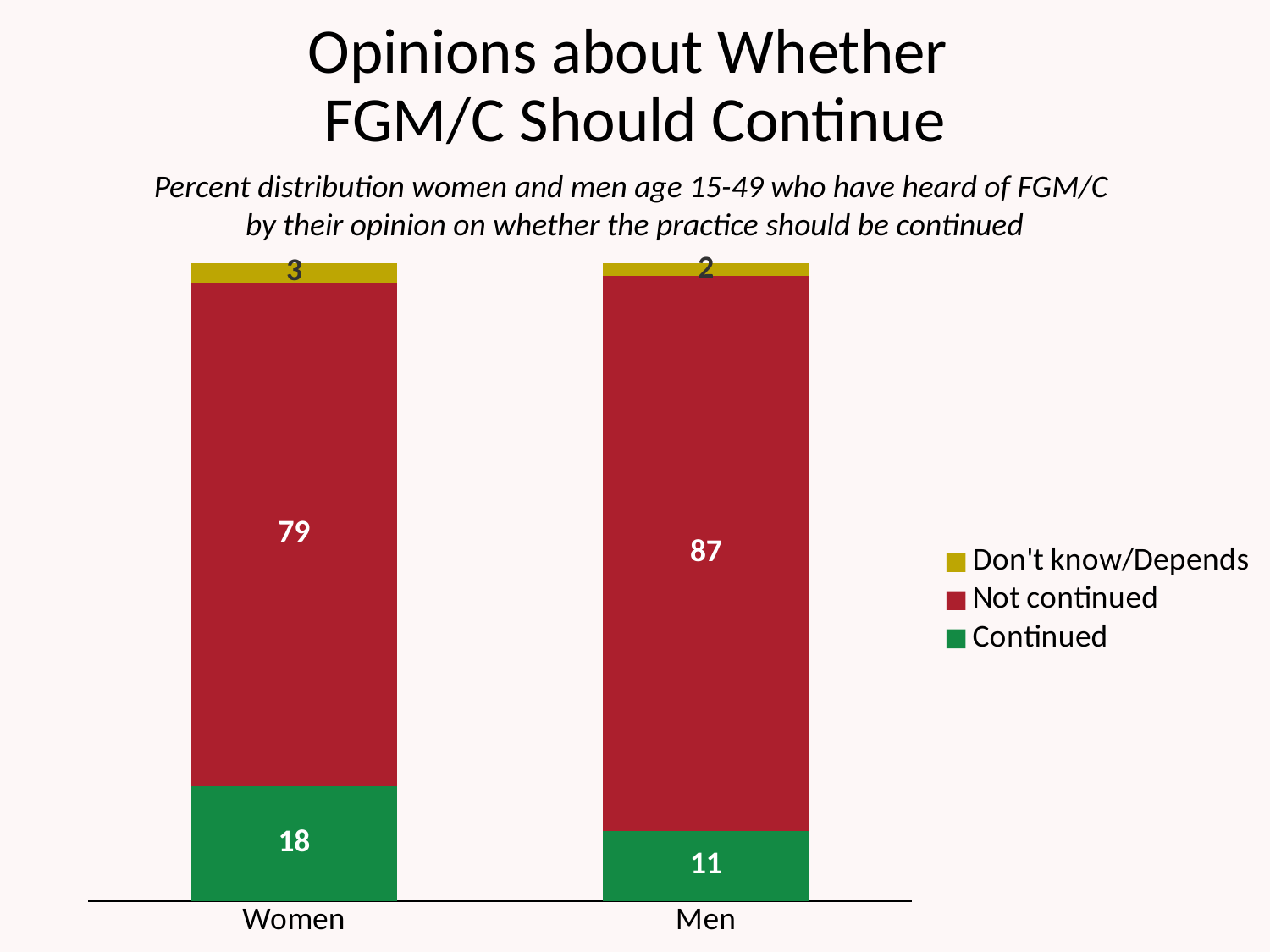

# Opinions about Whether FGM/C Should Continue
Percent distribution women and men age 15-49 who have heard of FGM/C
by their opinion on whether the practice should be continued

### Chart

| Category | Continued | Not continued | Don't know/Depends |
|---|---|---|---|
| Women | 18.0 | 79.0 | 3.0 |
| Men | 11.0 | 87.0 | 2.0 |